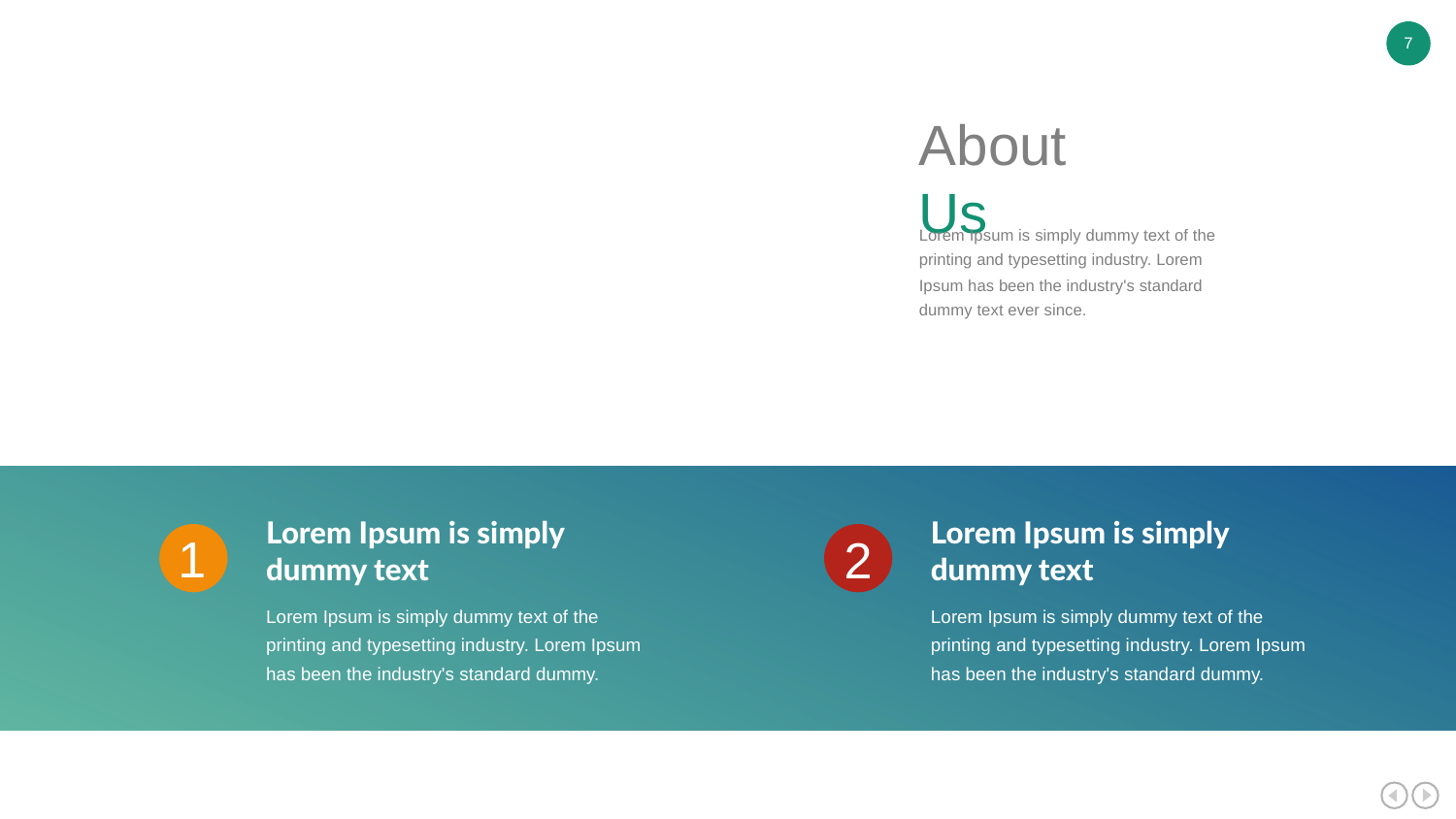

About Us
Lorem Ipsum is simply dummy text of the printing and typesetting industry. Lorem Ipsum has been the industry's standard dummy text ever since.

Lorem Ipsum is simply dummy text
Lorem Ipsum is simply dummy text of the printing and typesetting industry. Lorem Ipsum has been the industry's standard dummy.
Lorem Ipsum is simply dummy text
Lorem Ipsum is simply dummy text of the printing and typesetting industry. Lorem Ipsum has been the industry's standard dummy.

1

2